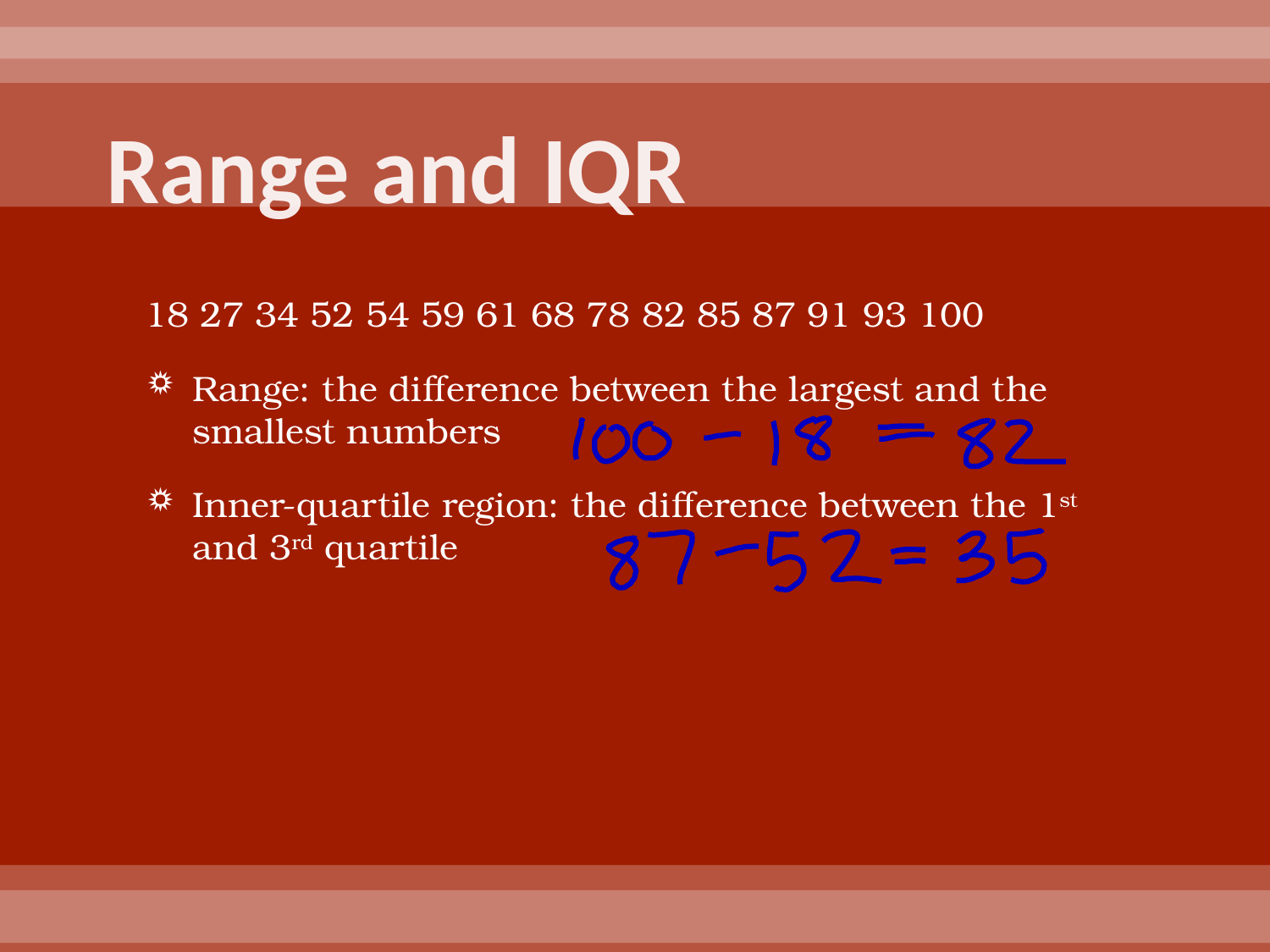

# Range and IQR
18 27 34 52 54 59 61 68 78 82 85 87 91 93 100
Range: the difference between the largest and the smallest numbers
Inner-quartile region: the difference between the 1st and 3rd quartile